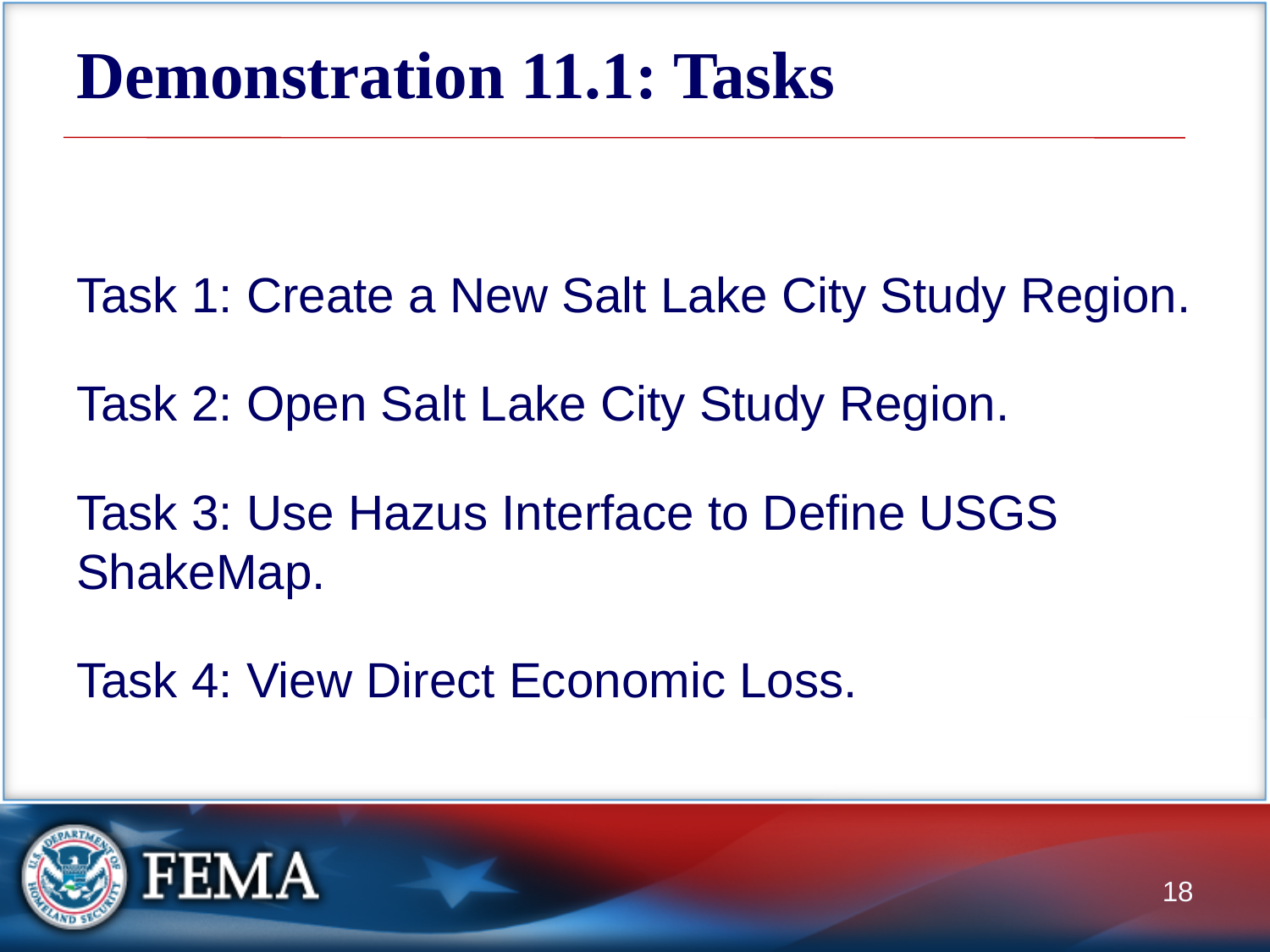

# Demonstration 11.1: Tasks

Task 1: Create a New Salt Lake City Study Region.
Task 2: Open Salt Lake City Study Region.
Task 3: Use Hazus Interface to Define USGS ShakeMap.
Task 4: View Direct Economic Loss.
18